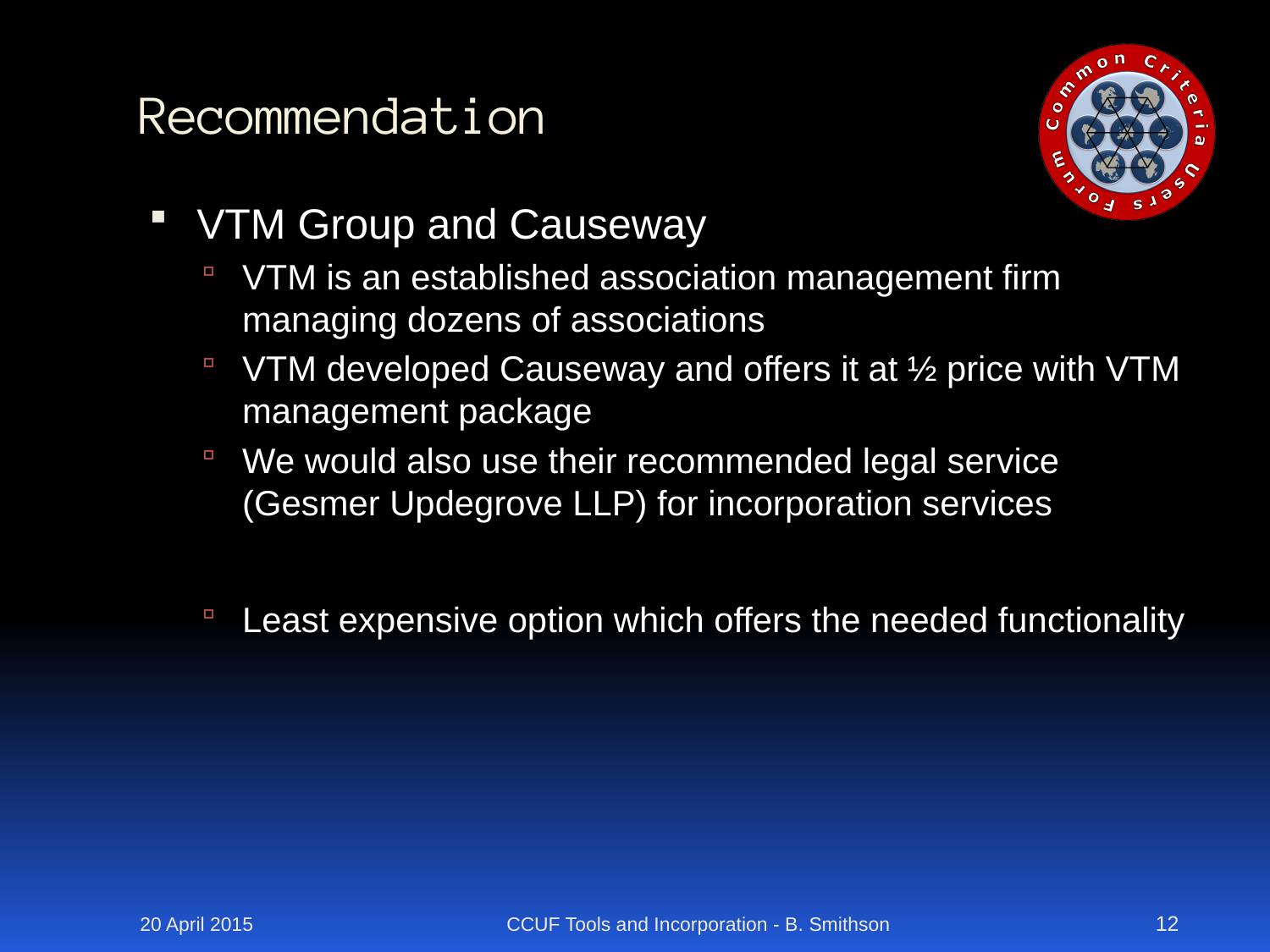

# Recommendation
VTM Group and Causeway
VTM is an established association management firm managing dozens of associations
VTM developed Causeway and offers it at ½ price with VTM management package
We would also use their recommended legal service (Gesmer Updegrove LLP) for incorporation services

Least expensive option which offers the needed functionality
20 April 2015
CCUF Tools and Incorporation - B. Smithson
12